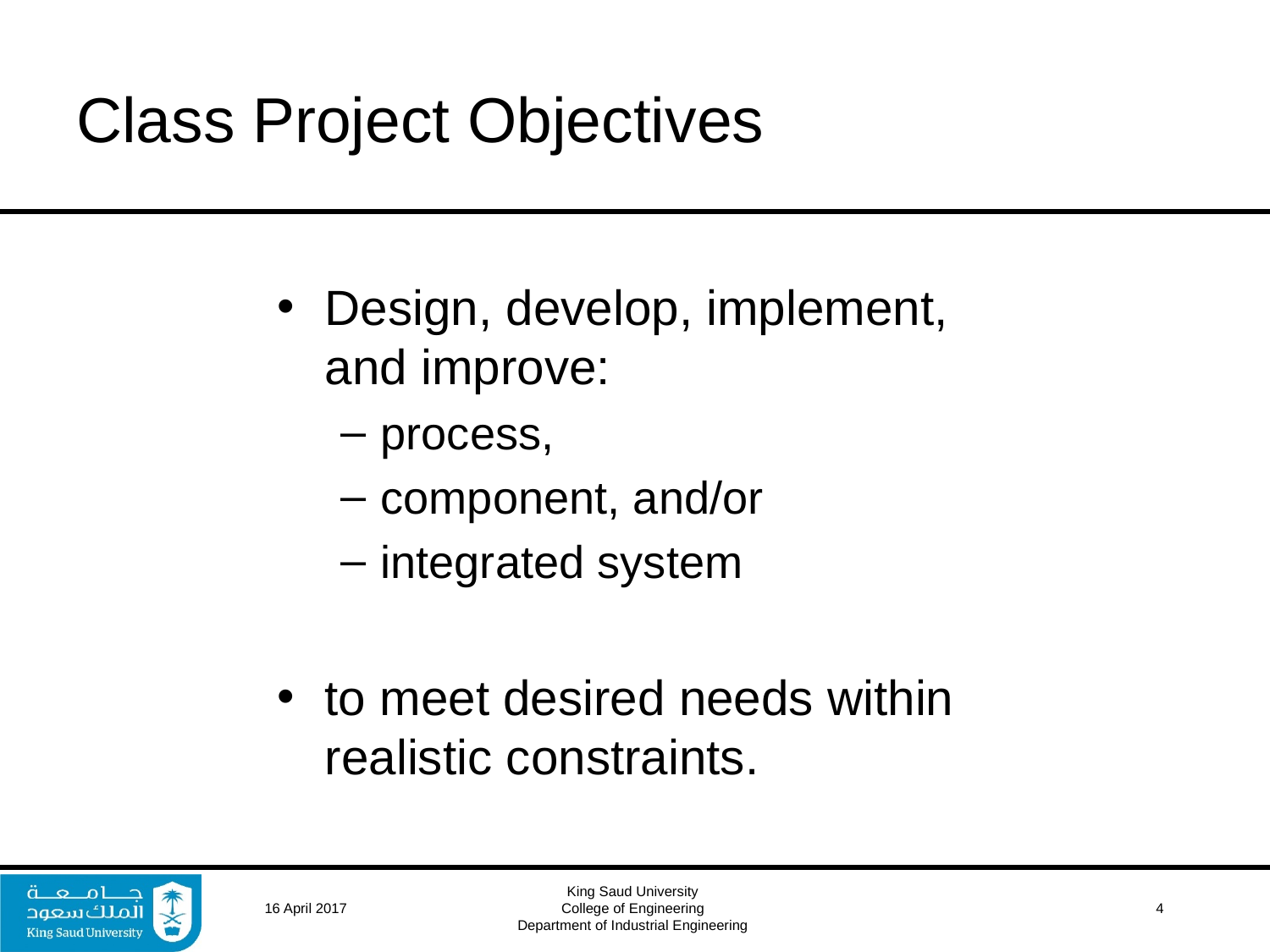

# Class Project Objectives

Design, develop, implement, and improve:
process,
component, and/or
integrated system

to meet desired needs within realistic constraints.
16 April 2017

King Saud University
College of Engineering
Department of Industrial Engineering

                                                          4